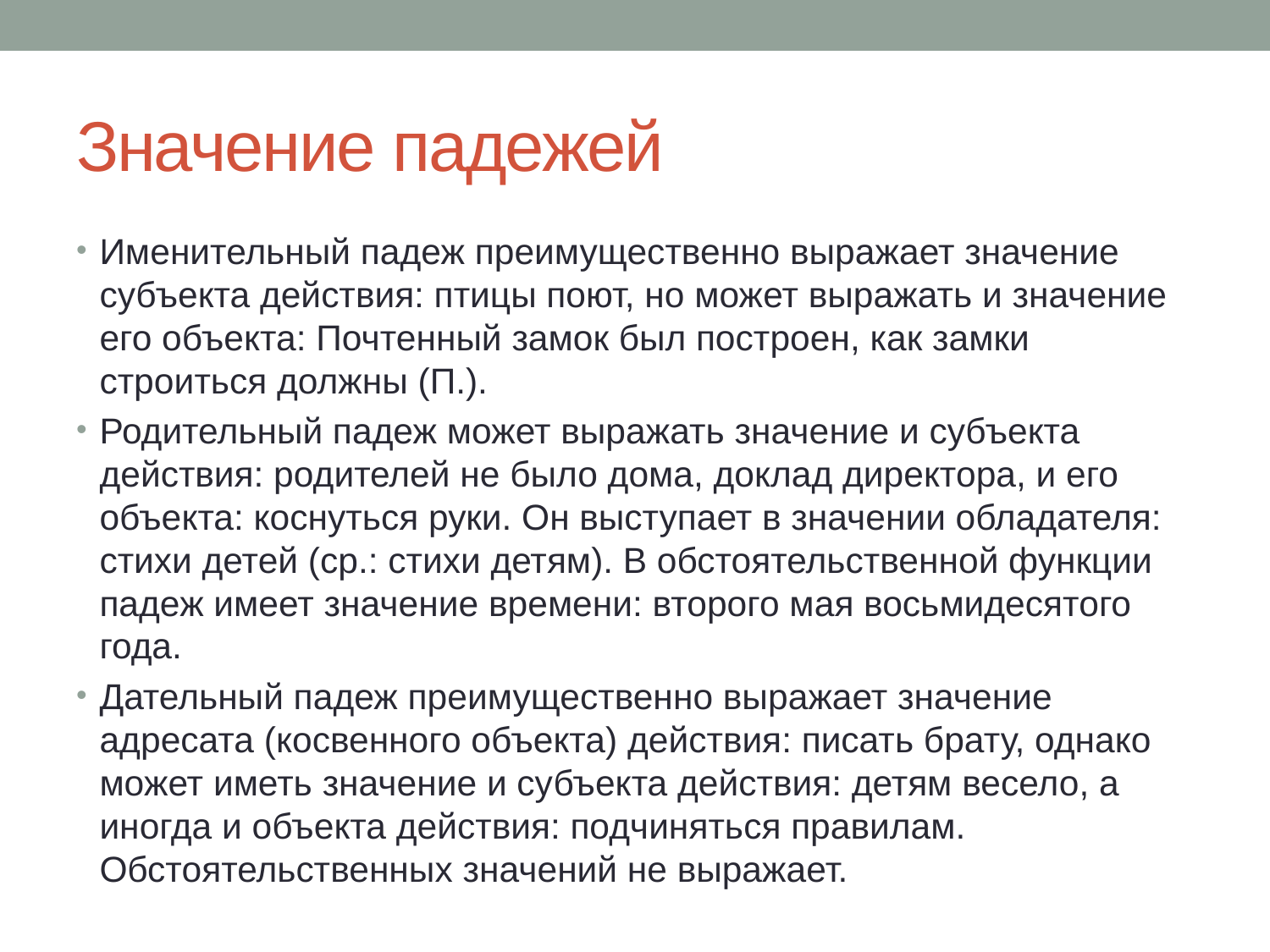

# Значение падежей
Именительный падеж преимущественно выражает значение субъекта действия: птицы поют, но может выражать и значение его объекта: Почтенный замок был построен, как замки строиться должны (П.).
Родительный падеж может выражать значение и субъекта действия: родителей не было дома, доклад директора, и его объекта: коснуться руки. Он выступает в значении обладателя: стихи детей (ср.: стихи детям). В обстоятельственной функции падеж имеет значение времени: второго мая восьмидесятого года.
Дательный падеж преимущественно выражает значение адресата (косвенного объекта) действия: писать брату, однако может иметь значение и субъекта действия: детям весело, а иногда и объекта действия: подчиняться правилам. Обстоятельственных значений не выражает.